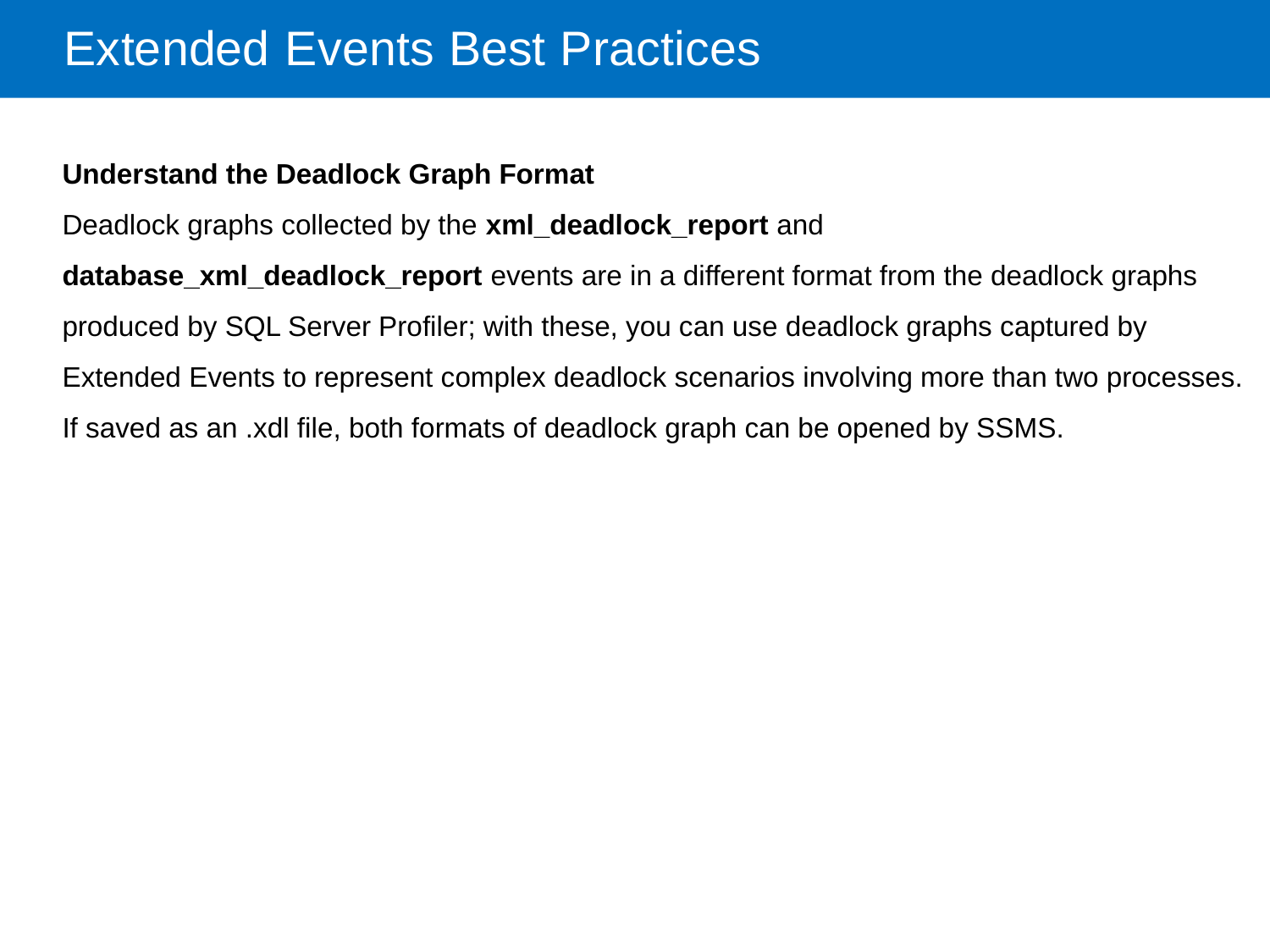

Extended Events Best Practices

Understand the Deadlock Graph Format
Deadlock graphs collected by the xml_deadlock_report and database_xml_deadlock_report events are in a different format from the deadlock graphs produced by SQL Server Profiler; with these, you can use deadlock graphs captured by Extended Events to represent complex deadlock scenarios involving more than two processes. If saved as an .xdl file, both formats of deadlock graph can be opened by SSMS.